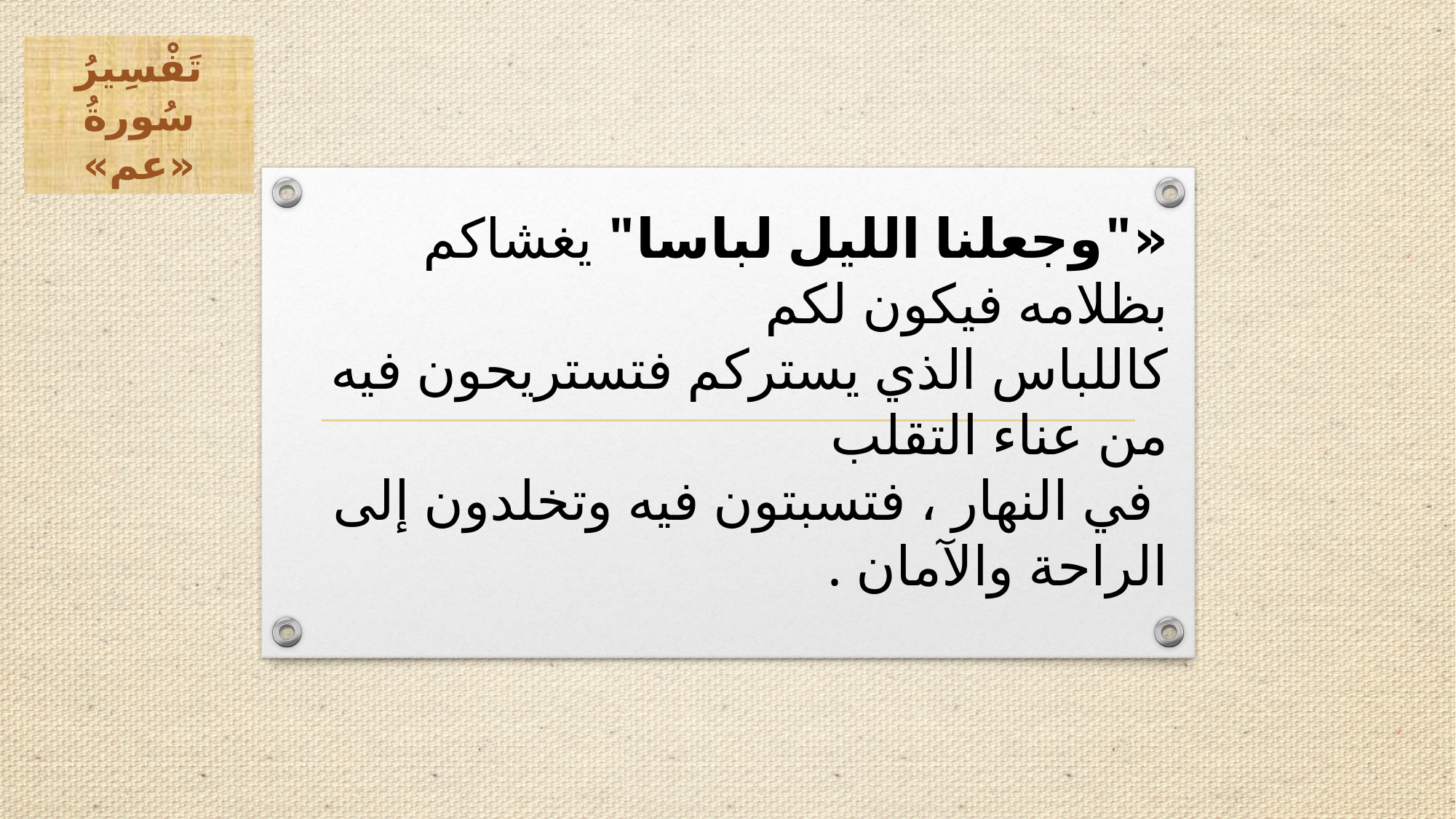

تَفْسِيرُ سُورةُ «عم»
«"وجعلنا الليل لباسا" يغشاكم بظلامه فيكون لكم
كاللباس الذي يستركم فتستريحون فيه من عناء التقلب
 في النهار ، فتسبتون فيه وتخلدون إلى الراحة والآمان .